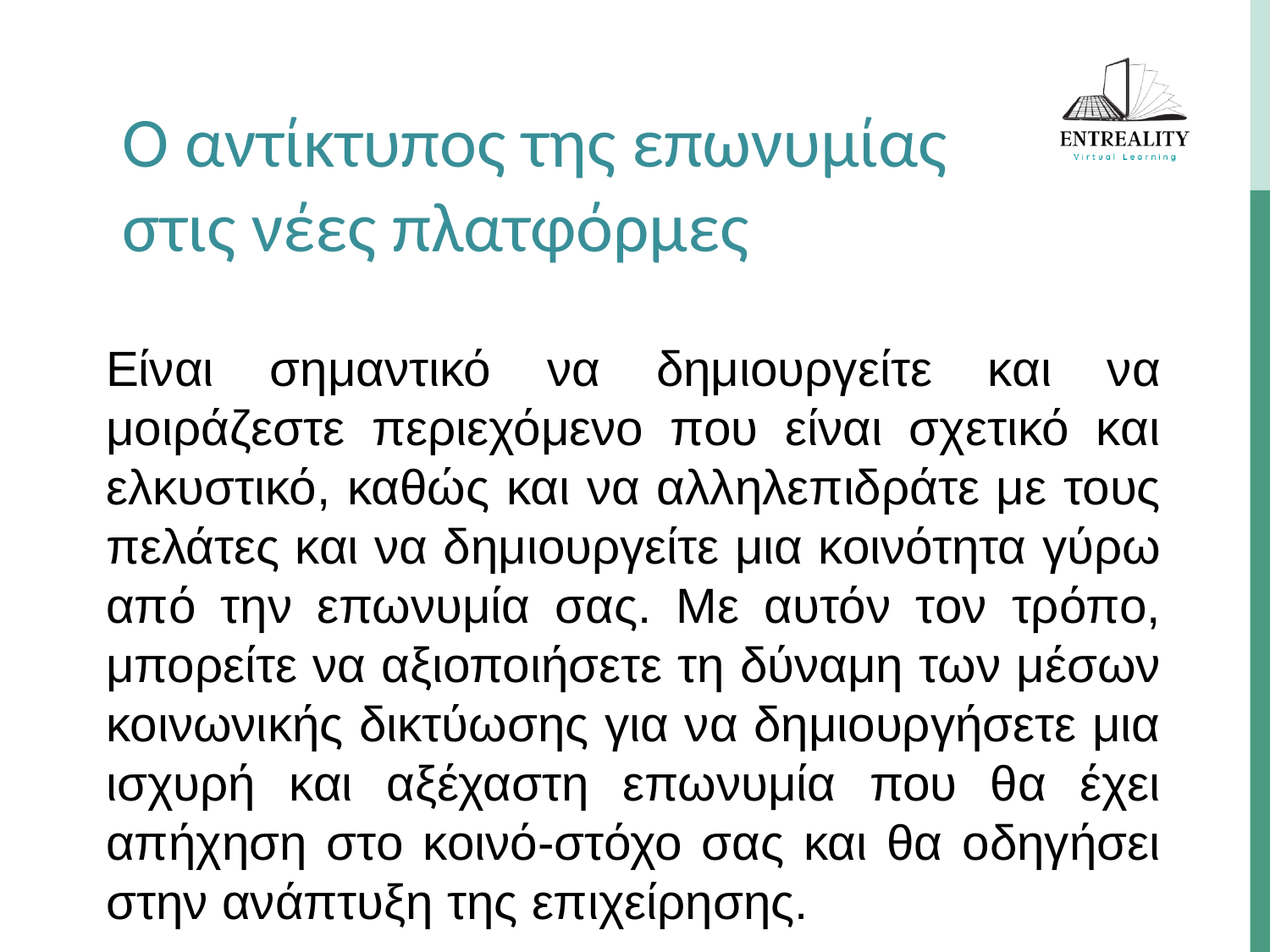

Ο αντίκτυπος της επωνυμίας στις νέες πλατφόρμες
Είναι σημαντικό να δημιουργείτε και να μοιράζεστε περιεχόμενο που είναι σχετικό και ελκυστικό, καθώς και να αλληλεπιδράτε με τους πελάτες και να δημιουργείτε μια κοινότητα γύρω από την επωνυμία σας. Με αυτόν τον τρόπο, μπορείτε να αξιοποιήσετε τη δύναμη των μέσων κοινωνικής δικτύωσης για να δημιουργήσετε μια ισχυρή και αξέχαστη επωνυμία που θα έχει απήχηση στο κοινό-στόχο σας και θα οδηγήσει στην ανάπτυξη της επιχείρησης.